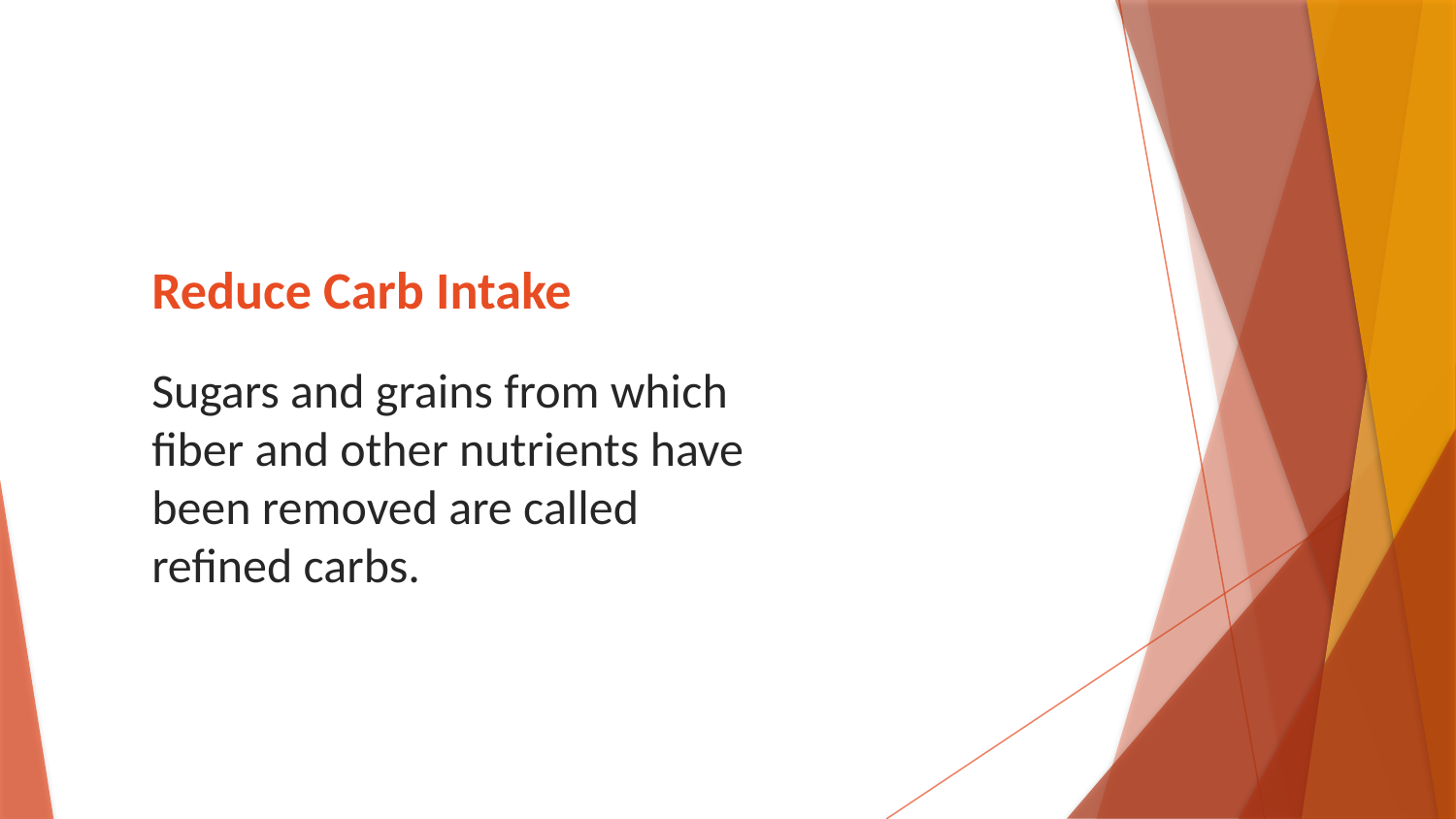

# Reduce Carb Intake
Sugars and grains from which fiber and other nutrients have been removed are called refined carbs.